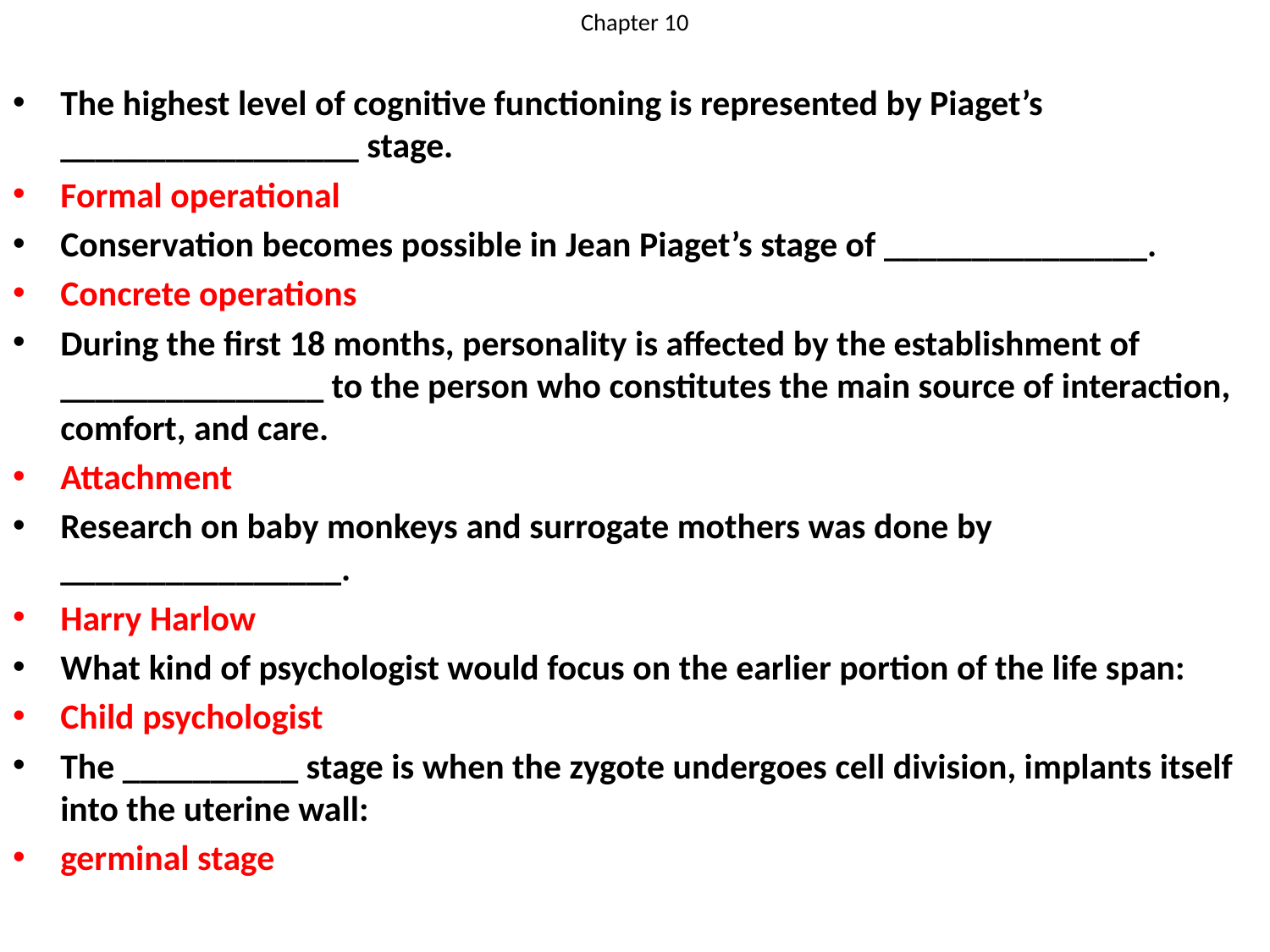

# Chapter 10
The highest level of cognitive functioning is represented by Piaget’s _________________ stage.
Formal operational
Conservation becomes possible in Jean Piaget’s stage of _______________.
Concrete operations
During the first 18 months, personality is affected by the establishment of _______________ to the person who constitutes the main source of interaction, comfort, and care.
Attachment
Research on baby monkeys and surrogate mothers was done by ________________.
Harry Harlow
What kind of psychologist would focus on the earlier portion of the life span:
Child psychologist
The __________ stage is when the zygote undergoes cell division, implants itself into the uterine wall:
germinal stage